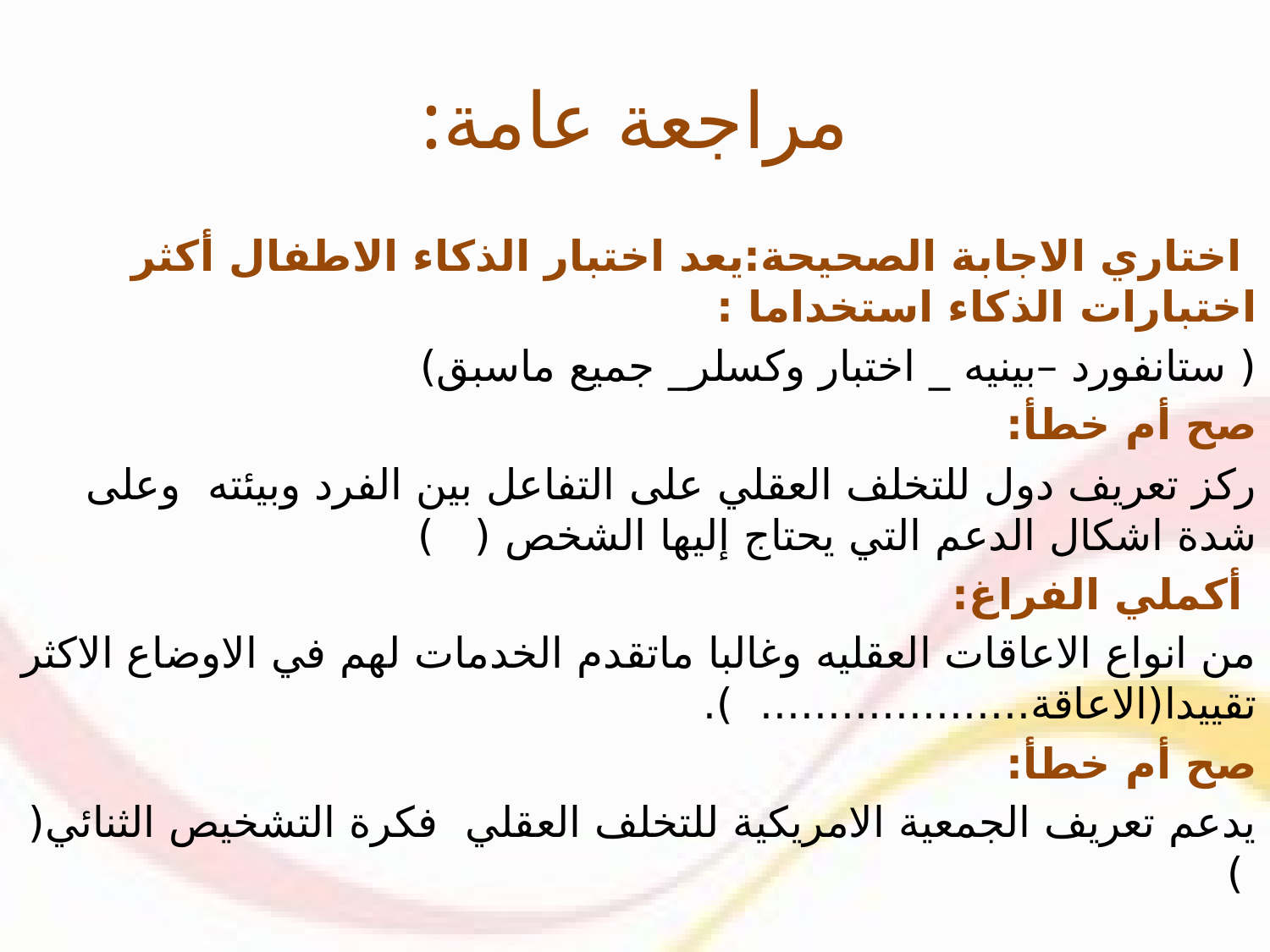

# مراجعة عامة:
 اختاري الاجابة الصحيحة:يعد اختبار الذكاء الاطفال أكثر اختبارات الذكاء استخداما :
( ستانفورد –بينيه _ اختبار وكسلر_ جميع ماسبق)
صح أم خطأ:
ركز تعريف دول للتخلف العقلي على التفاعل بين الفرد وبيئته  وعلى شدة اشكال الدعم التي يحتاج إليها الشخص (   )
 أكملي الفراغ:
من انواع الاعاقات العقليه وغالبا ماتقدم الخدمات لهم في الاوضاع الاكثر تقييدا(الاعاقة....................  ).
صح أم خطأ:
يدعم تعريف الجمعية الامريكية للتخلف العقلي  فكرة التشخيص الثنائي(   )